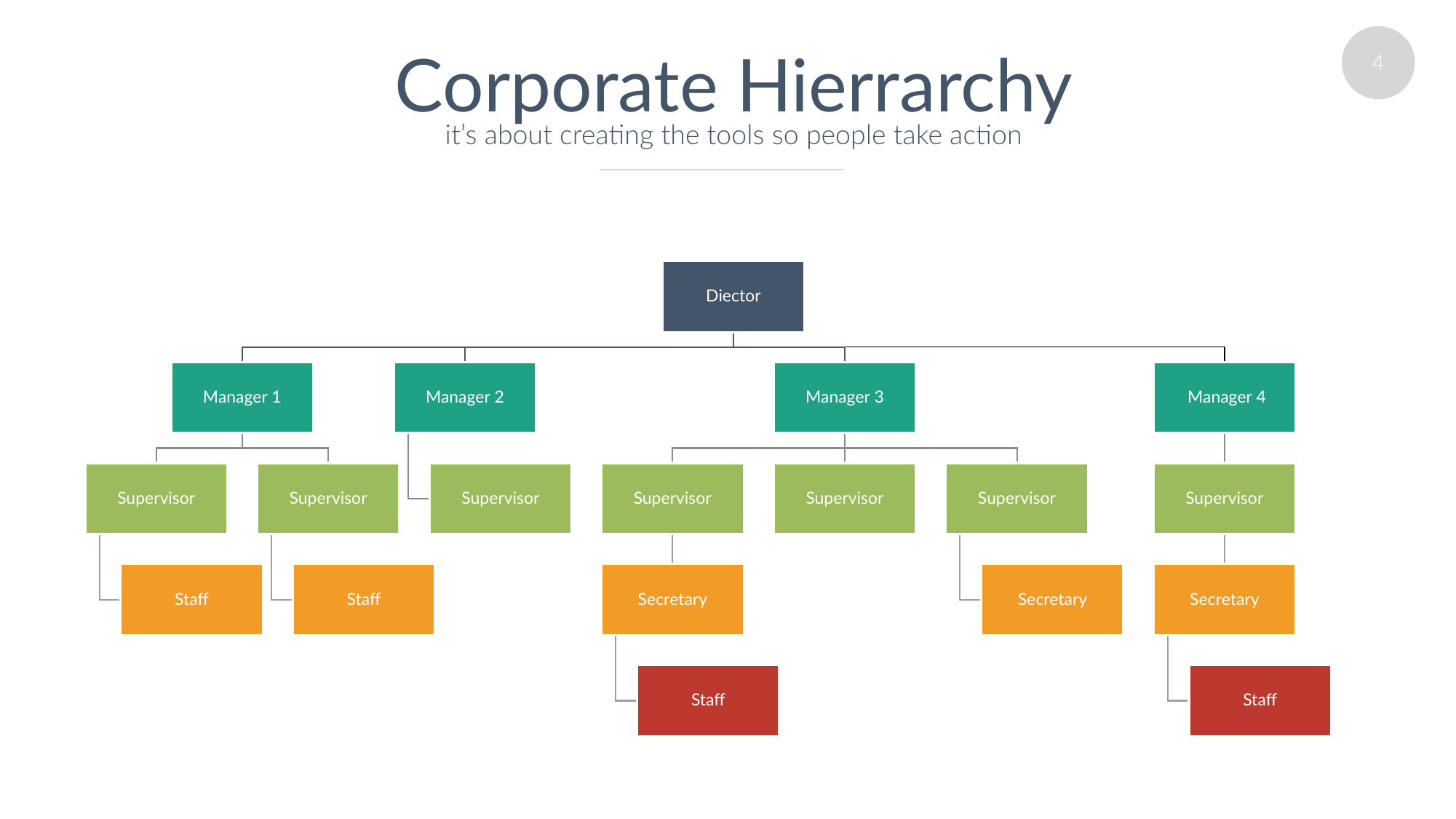

# Corporate Hierrarchy
it’s about creating the tools so people take action

Diector

Manager 1

Manager 2

Manager 3

 Manager 4

Supervisor

Supervisor

Supervisor

Supervisor

Supervisor

Supervisor

Supervisor

Staff

Staff

Secretary

Secretary

Secretary

Staff

Staff